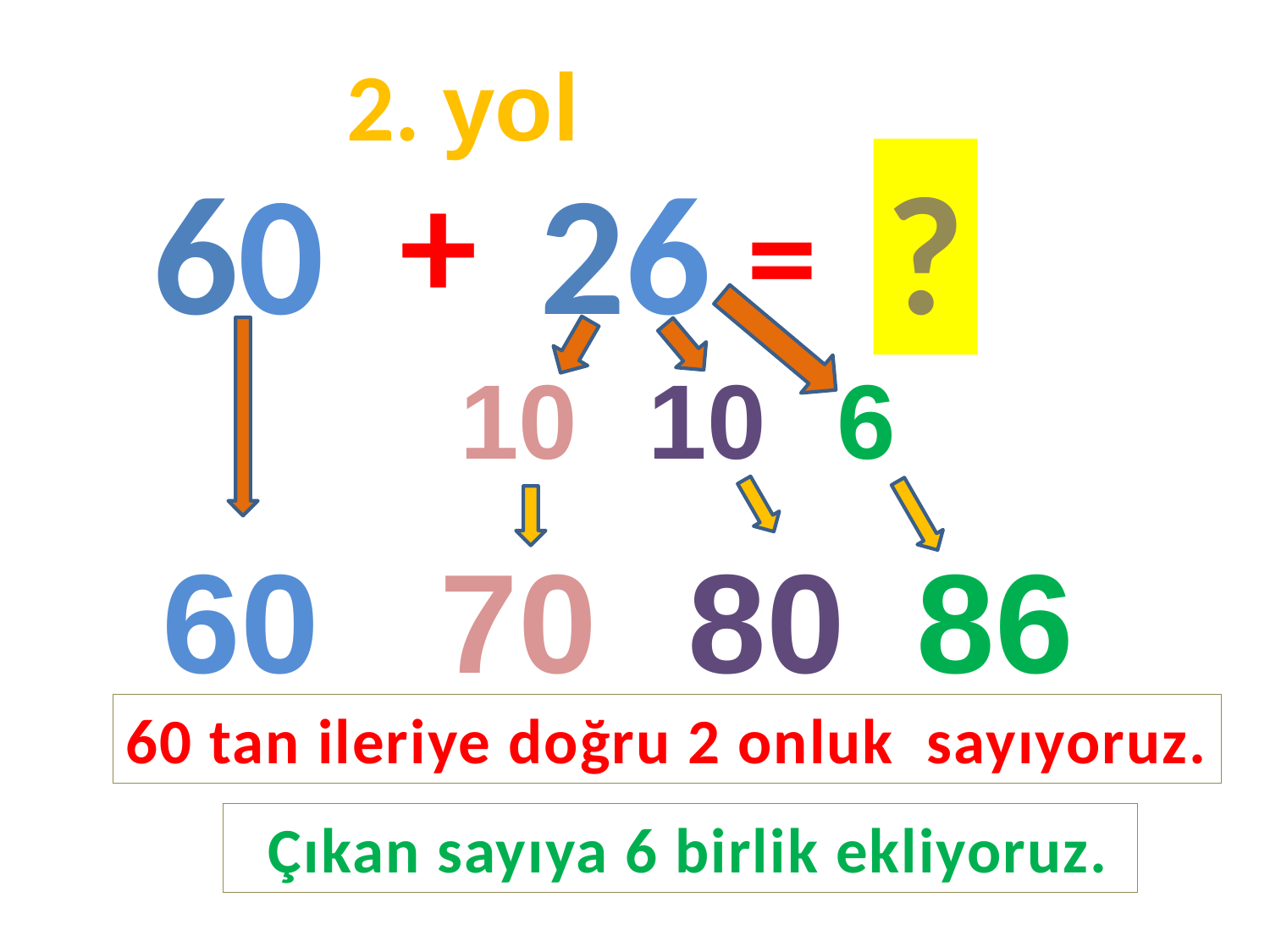

2. yol
60
+
26
?
=

10
10
6

60
70
80
86
60 tan ileriye doğru 2 onluk  sayıyoruz.
  Çıkan sayıya 6 birlik ekliyoruz.